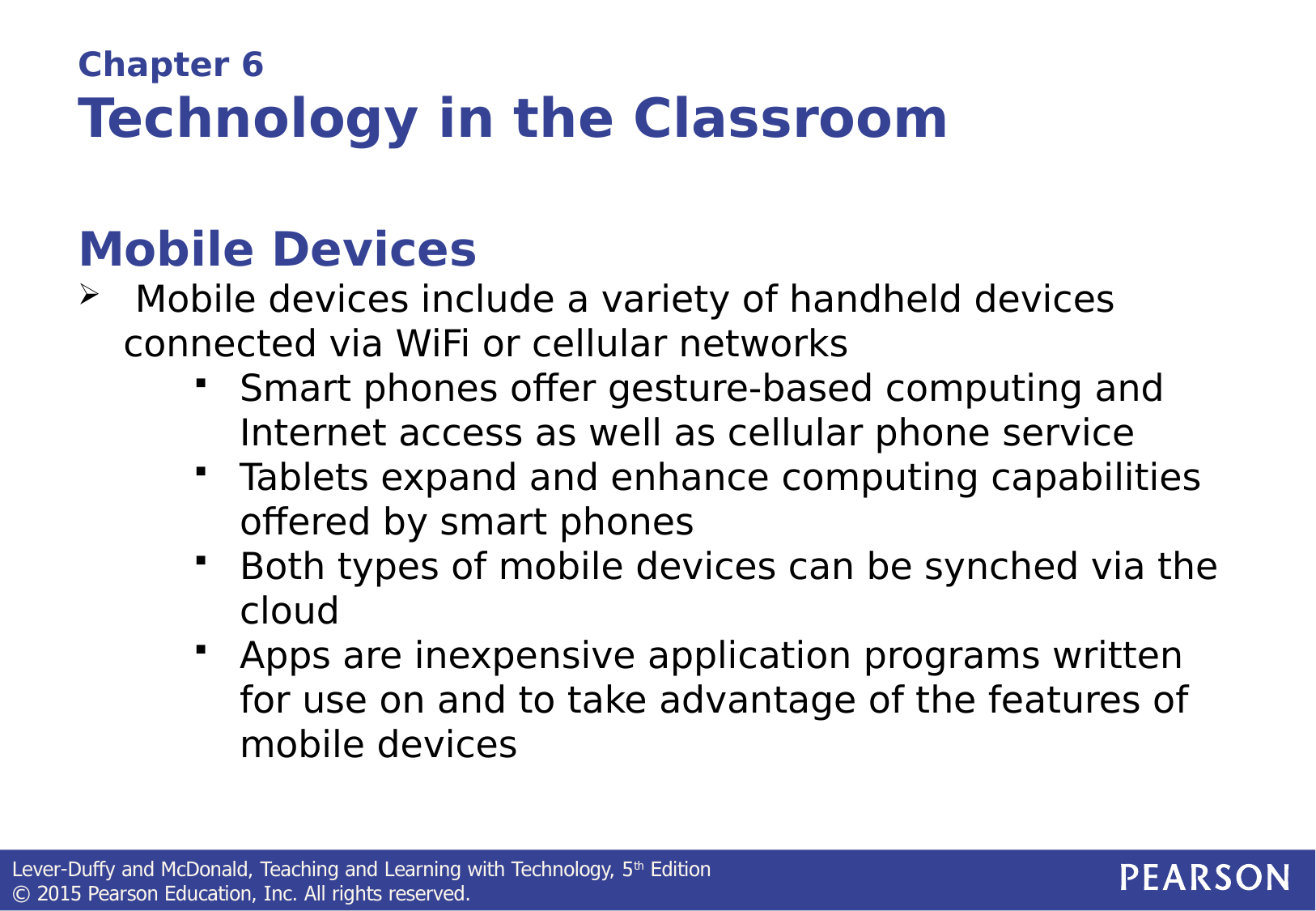

# Chapter 6 Technology in the Classroom
Mobile Devices
 Mobile devices include a variety of handheld devices connected via WiFi or cellular networks
Smart phones offer gesture-based computing and Internet access as well as cellular phone service
Tablets expand and enhance computing capabilities offered by smart phones
Both types of mobile devices can be synched via the cloud
Apps are inexpensive application programs written for use on and to take advantage of the features of mobile devices